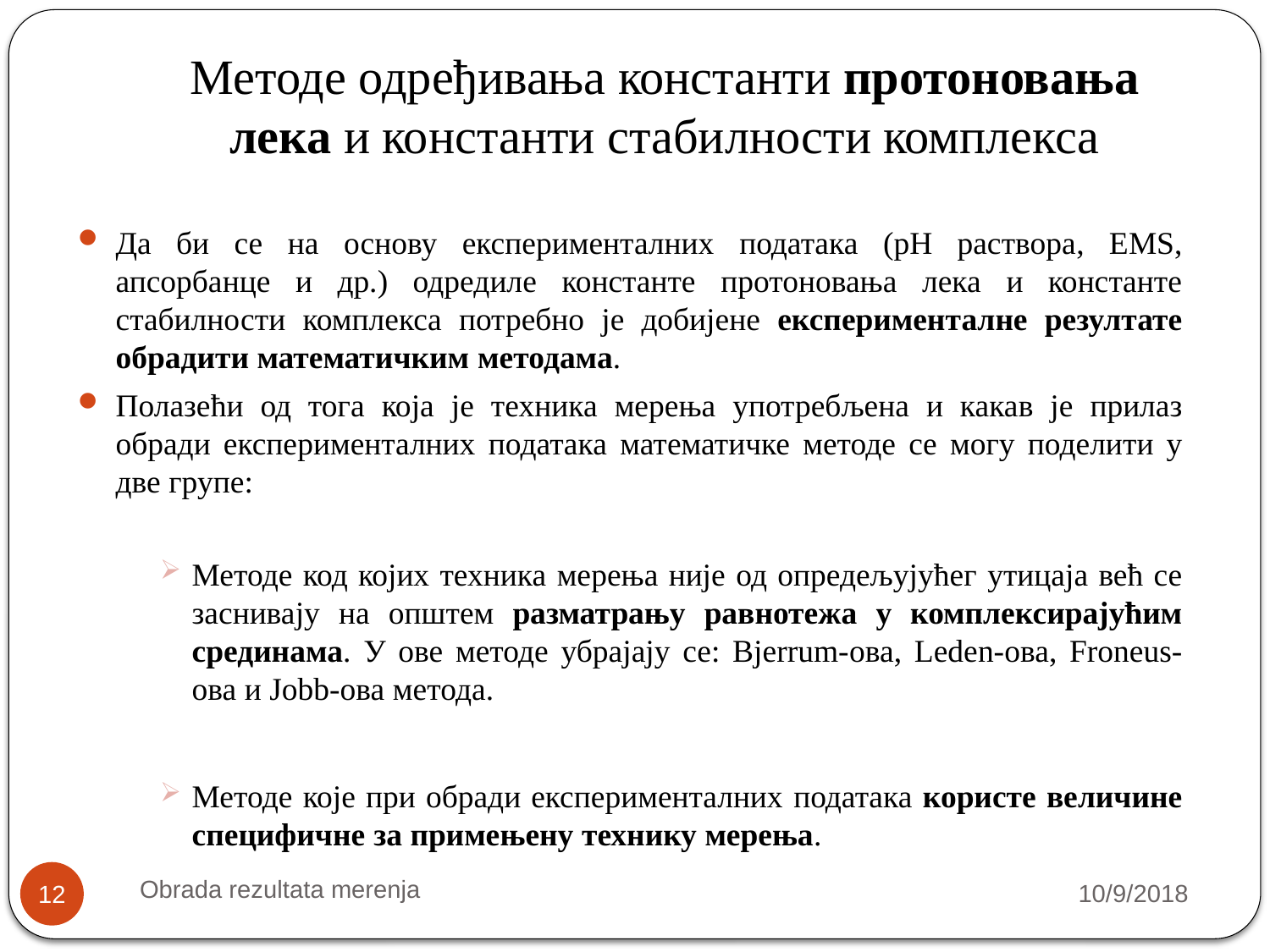

# Методе одређивања константи протоновања лека и константи стабилности комплекса
Да би се на основу експерименталних података (pH раствора, EMS, апсорбанце и др.) одредиле константе протоновања лека и константе стабилности комплекса потребно је добијене експерименталне резултате обрадити математичким методама.
Полазећи од тога која је техника мерења употребљена и какав је прилаз обради експерименталних података математичке методе се могу поделити у две групе:

Методе код којих техника мерења није од опредељујућег утицаја већ се заснивају на општем разматрању равнотежа у комплексирајућим срединама. У ове методе убрајају се: Bjerrum-ова, Leden-ова, Froneus-ова и Jobb-ова метода.

Методе које при обради експерименталних података користе величине специфичне за примењену технику мерења.

Obrada rezultata merenja
10/9/2018
12